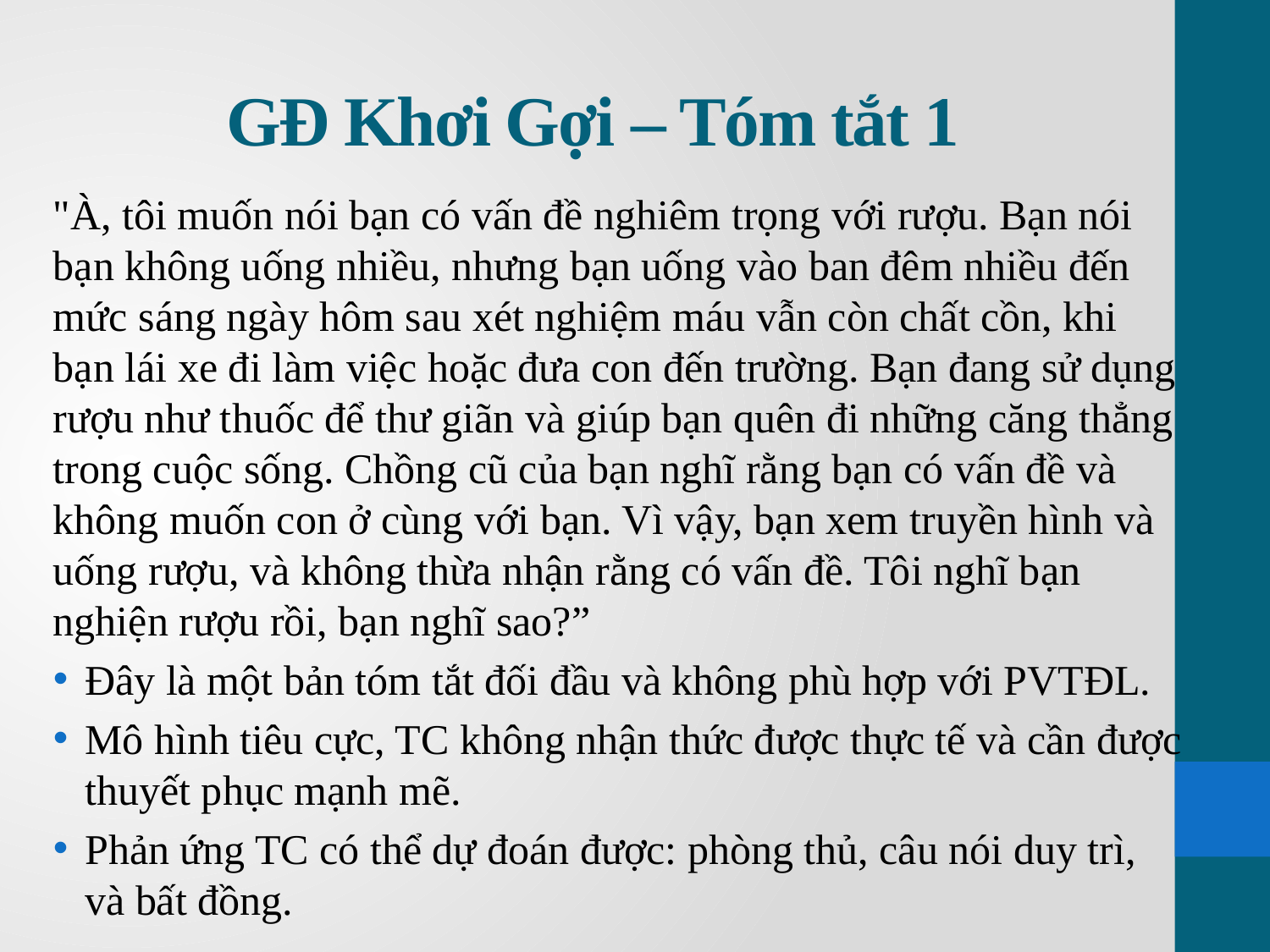

# GĐ Khơi Gợi – Tóm tắt 1
"À, tôi muốn nói bạn có vấn đề nghiêm trọng với rượu. Bạn nói bạn không uống nhiều, nhưng bạn uống vào ban đêm nhiều đến mức sáng ngày hôm sau xét nghiệm máu vẫn còn chất cồn, khi bạn lái xe đi làm việc hoặc đưa con đến trường. Bạn đang sử dụng rượu như thuốc để thư giãn và giúp bạn quên đi những căng thẳng trong cuộc sống. Chồng cũ của bạn nghĩ rằng bạn có vấn đề và không muốn con ở cùng với bạn. Vì vậy, bạn xem truyền hình và uống rượu, và không thừa nhận rằng có vấn đề. Tôi nghĩ bạn nghiện rượu rồi, bạn nghĩ sao?”
Đây là một bản tóm tắt đối đầu và không phù hợp với PVTĐL.
Mô hình tiêu cực, TC không nhận thức được thực tế và cần được thuyết phục mạnh mẽ.
Phản ứng TC có thể dự đoán được: phòng thủ, câu nói duy trì, và bất đồng.